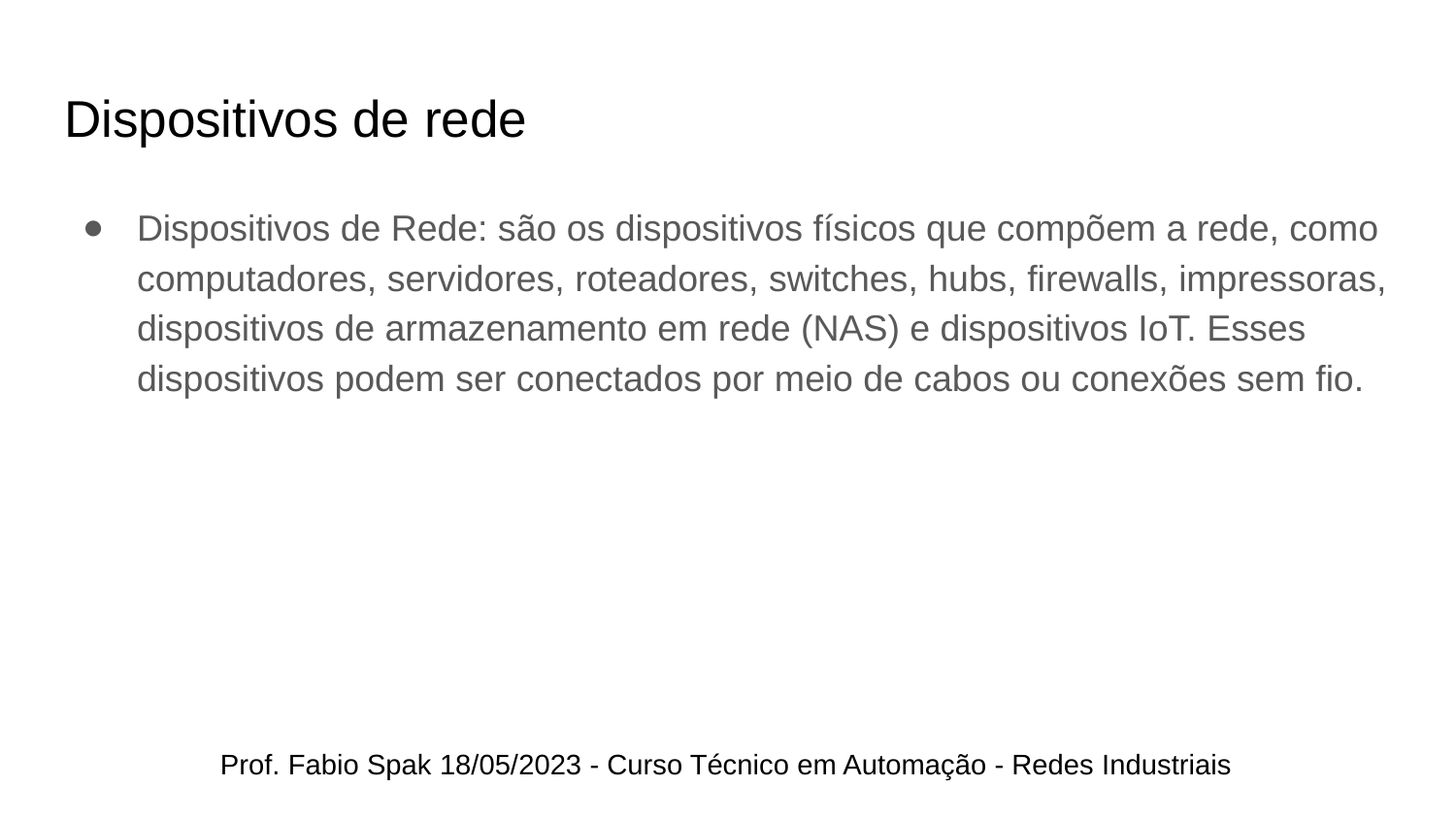

# Dispositivos de rede
Dispositivos de Rede: são os dispositivos físicos que compõem a rede, como computadores, servidores, roteadores, switches, hubs, firewalls, impressoras, dispositivos de armazenamento em rede (NAS) e dispositivos IoT. Esses dispositivos podem ser conectados por meio de cabos ou conexões sem fio.
Prof. Fabio Spak 18/05/2023 - Curso Técnico em Automação - Redes Industriais